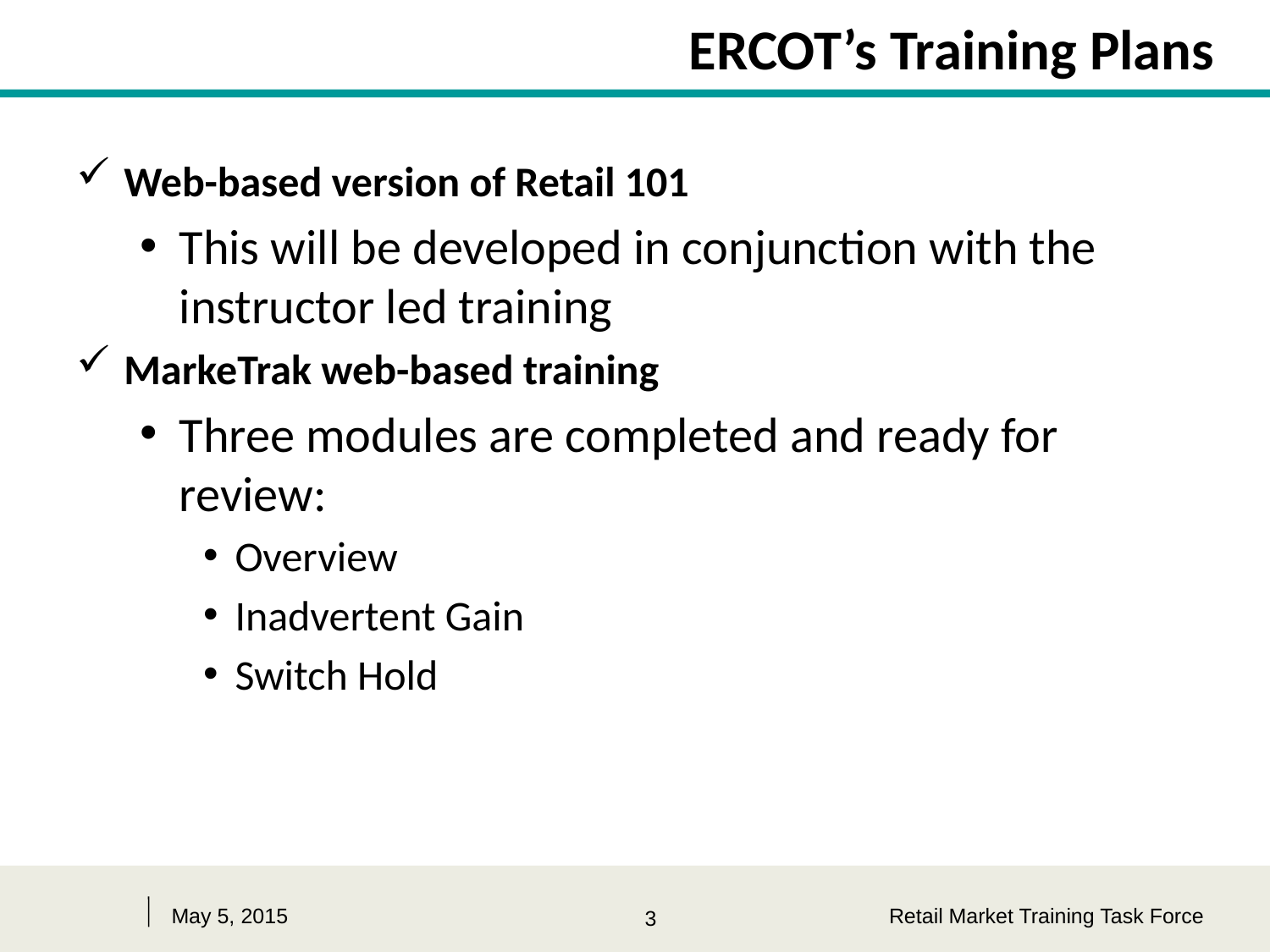

# ERCOT’s Training Plans
Web-based version of Retail 101
This will be developed in conjunction with the instructor led training
MarkeTrak web-based training
Three modules are completed and ready for review:
Overview
Inadvertent Gain
Switch Hold

May 5, 2015
Retail Market Training Task Force